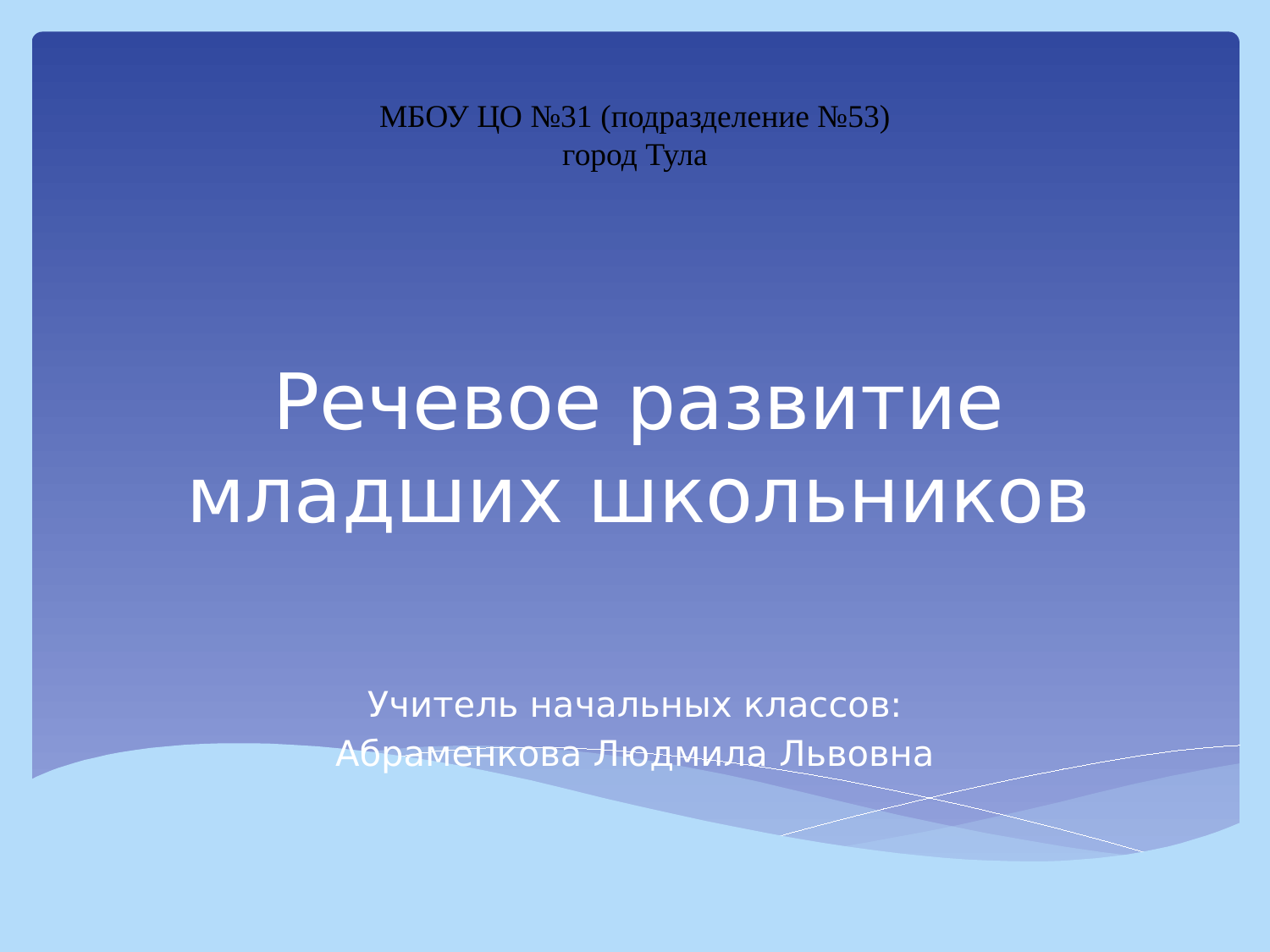

МБОУ ЦО №31 (подразделение №53)
город Тула
# Речевое развитие младших школьников

Учитель начальных классов:
Абраменкова Людмила Львовна